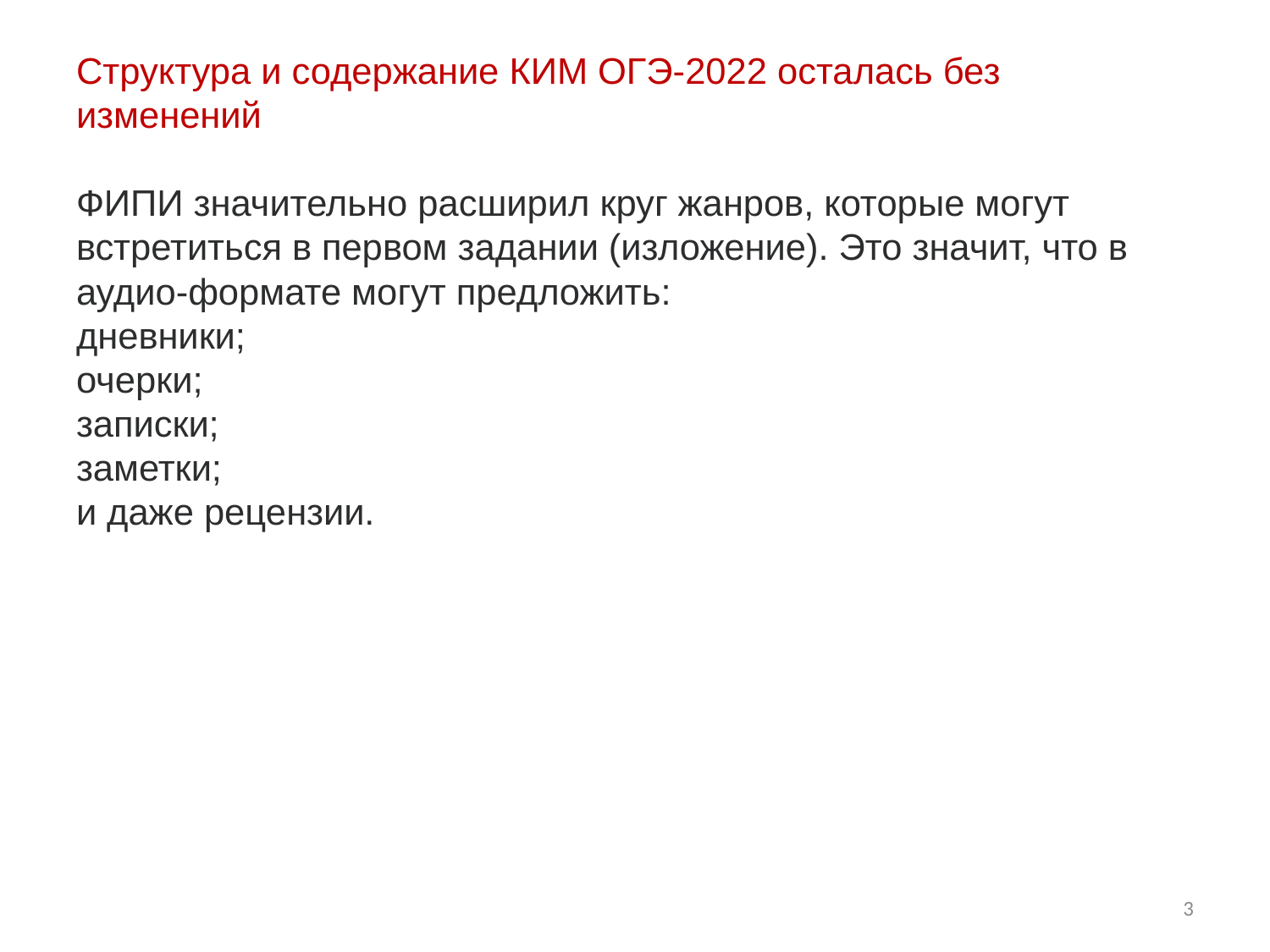

# Структура и содержание КИМ ОГЭ-2022 осталась без изменений  ФИПИ значительно расширил круг жанров, которые могут встретиться в первом задании (изложение). Это значит, что в аудио-формате могут предложить: дневники; очерки; записки; заметки; и даже рецензии.

3